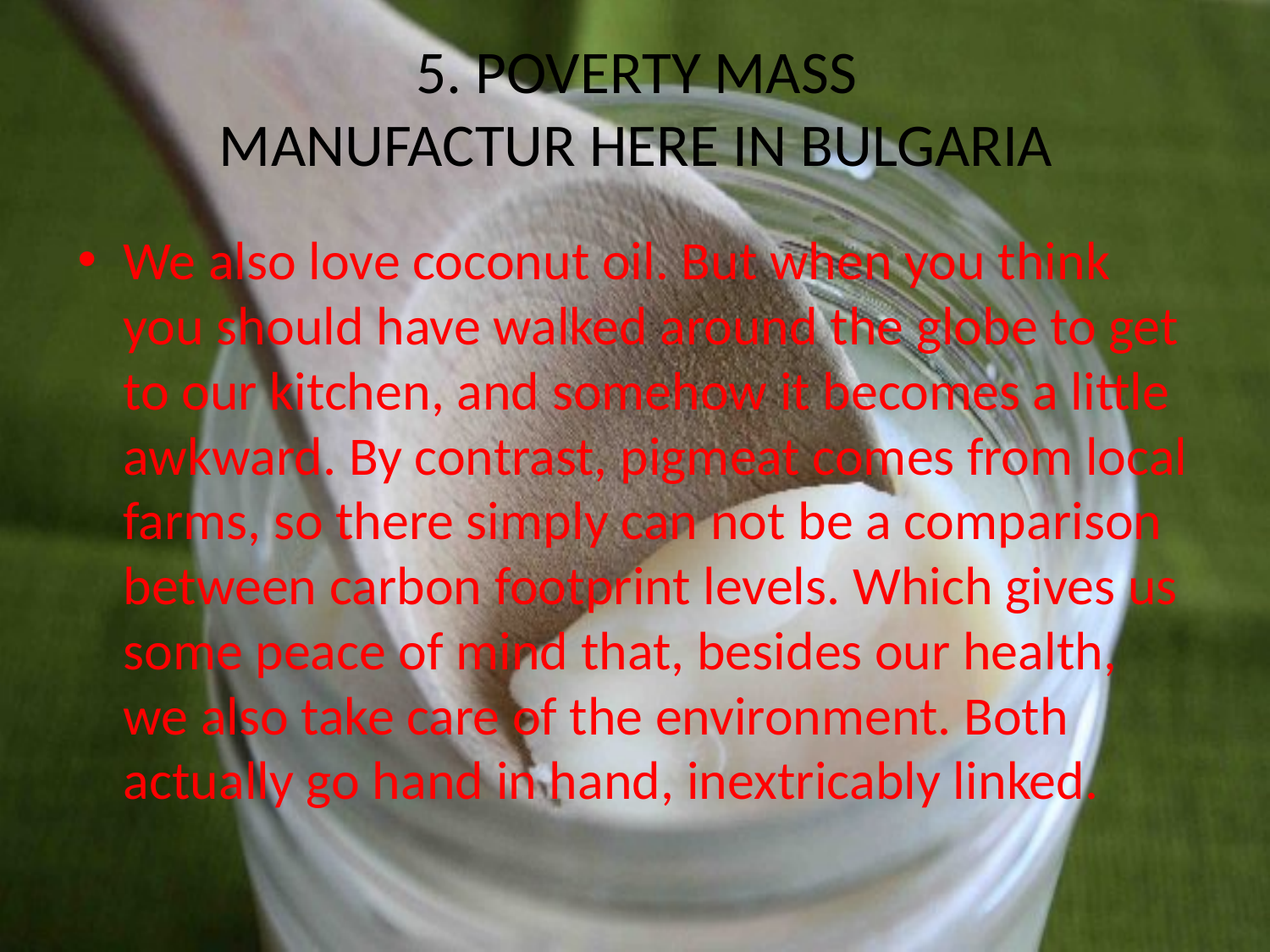

# 5. POVERTY MASS MANUFACTUR HERE IN BULGARIA
We also love coconut oil. But when you think you should have walked around the globe to get to our kitchen, and somehow it becomes a little awkward. By contrast, pigmeat comes from local farms, so there simply can not be a comparison between carbon footprint levels. Which gives us some peace of mind that, besides our health, we also take care of the environment. Both actually go hand in hand, inextricably linked.